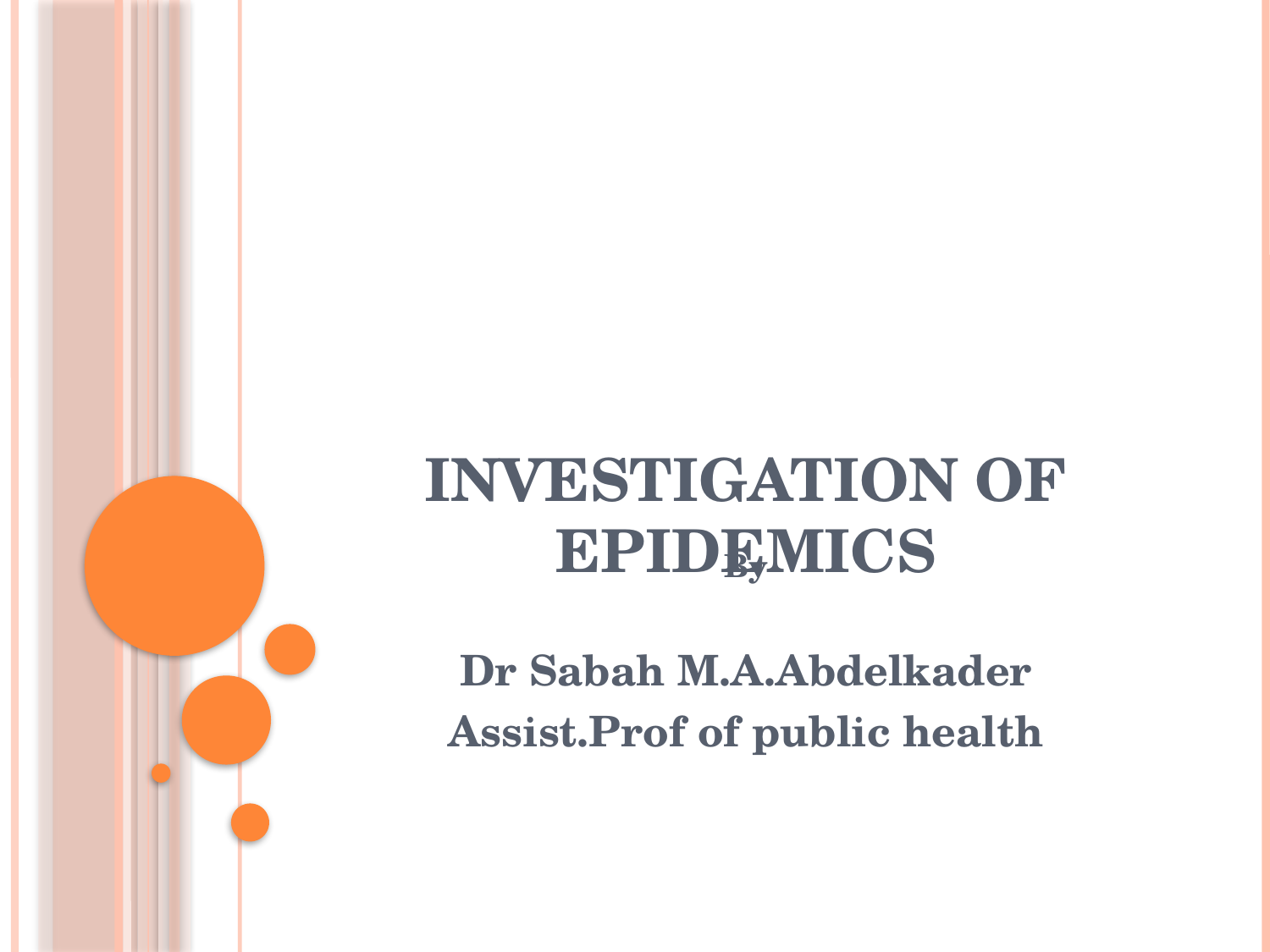

# Investigation of epidemics
By

Dr Sabah M.A.Abdelkader
Assist.Prof of public health